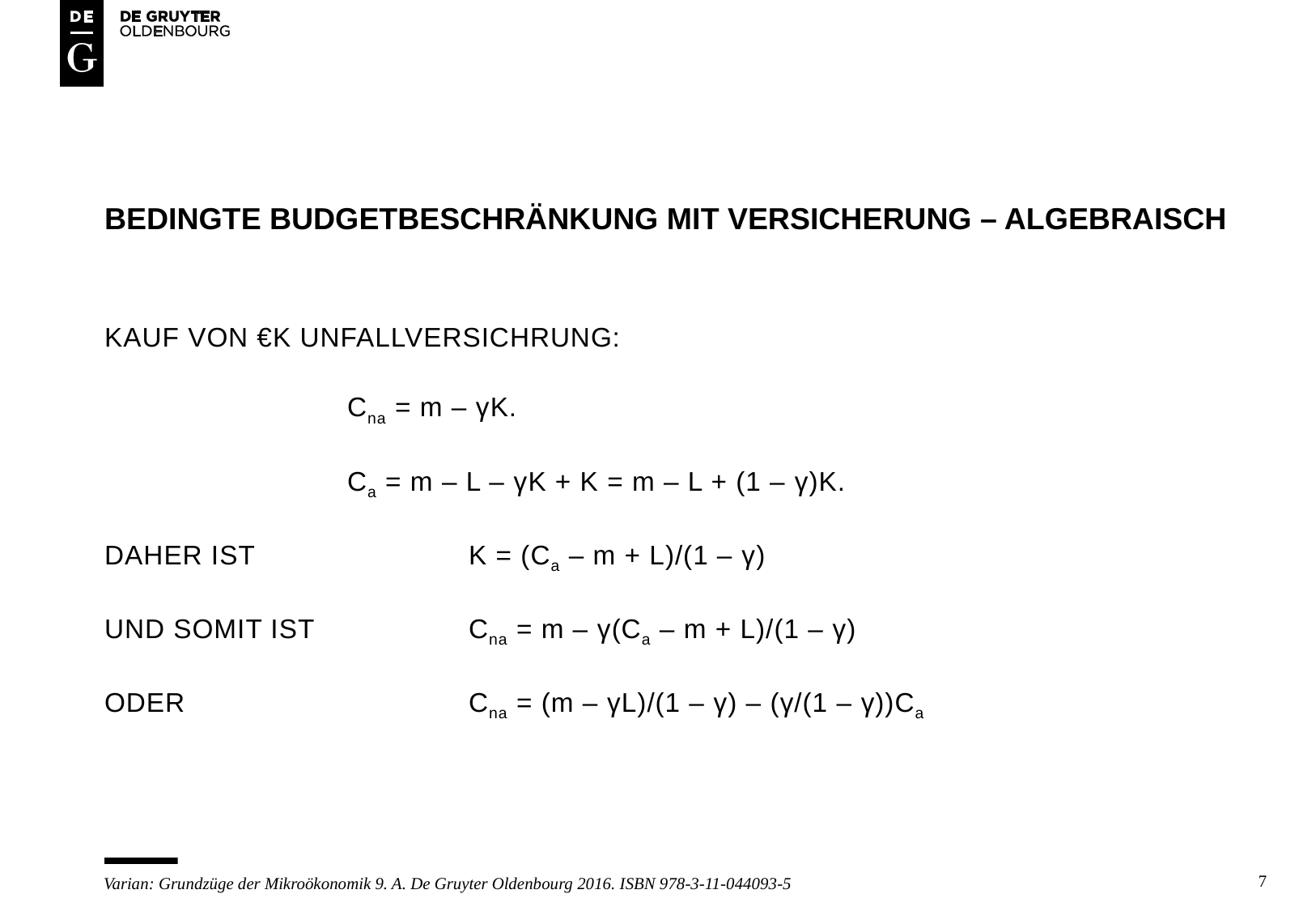

# Bedingte budgetbeschränkung mit versicherung – algebraisch
Kauf von €K Unfallversichrung:
		Cna = m – γK.
		Ca = m – L – γK + K = m – L + (1 – γ)K.
DAHER IST           	K = (Ca – m + L)/(1 – γ)
UND SOMIT IST    	Cna = m – γ(Ca – m + L)/(1 – γ)
ODER    			Cna = (m – γL)/(1 – γ) – (γ/(1 – γ))Ca
7
Varian: Grundzüge der Mikroökonomik 9. A. De Gruyter Oldenbourg 2016. ISBN 978-3-11-044093-5